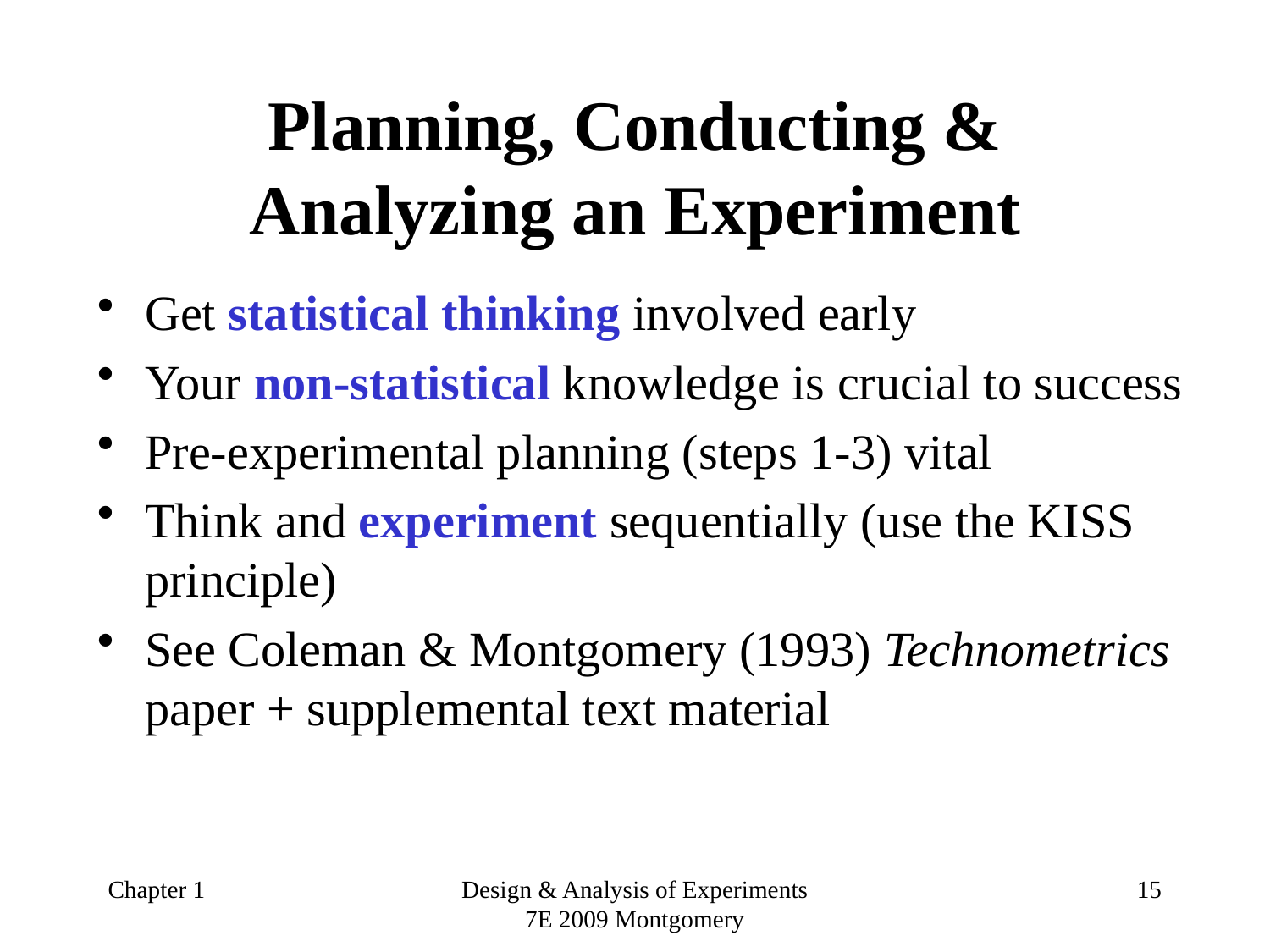

# Planning, Conducting & Analyzing an Experiment
Get statistical thinking involved early
Your non-statistical knowledge is crucial to success
Pre-experimental planning (steps 1-3) vital
Think and experiment sequentially (use the KISS principle)
See Coleman & Montgomery (1993) Technometrics paper + supplemental text material
Chapter 1
Design & Analysis of Experiments 7E 2009 Montgomery
15